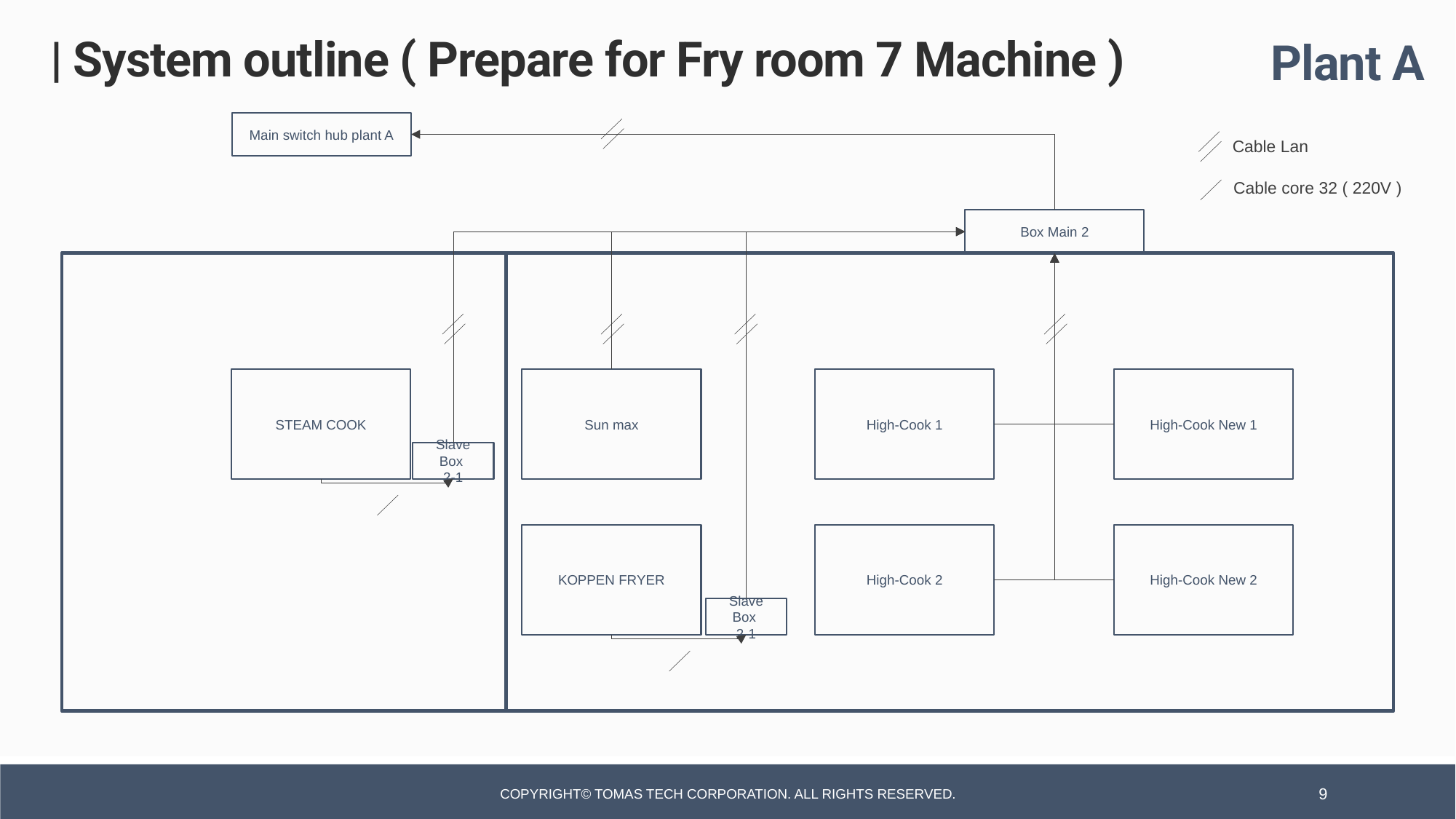

| System outline ( Prepare for Fry room 7 Machine )
Plant A
Main switch hub plant A
Cable Lan
Cable core 32 ( 220V )
Box Main 2

STEAM COOK
Sun max
High-Cook 1
High-Cook New 1
Slave Box
2-1
KOPPEN FRYER
High-Cook 2
High-Cook New 2
Slave Box
2-1
COPYRIGHT© TOMAS TECH CORPORATION. ALL RIGHTS RESERVED.
9